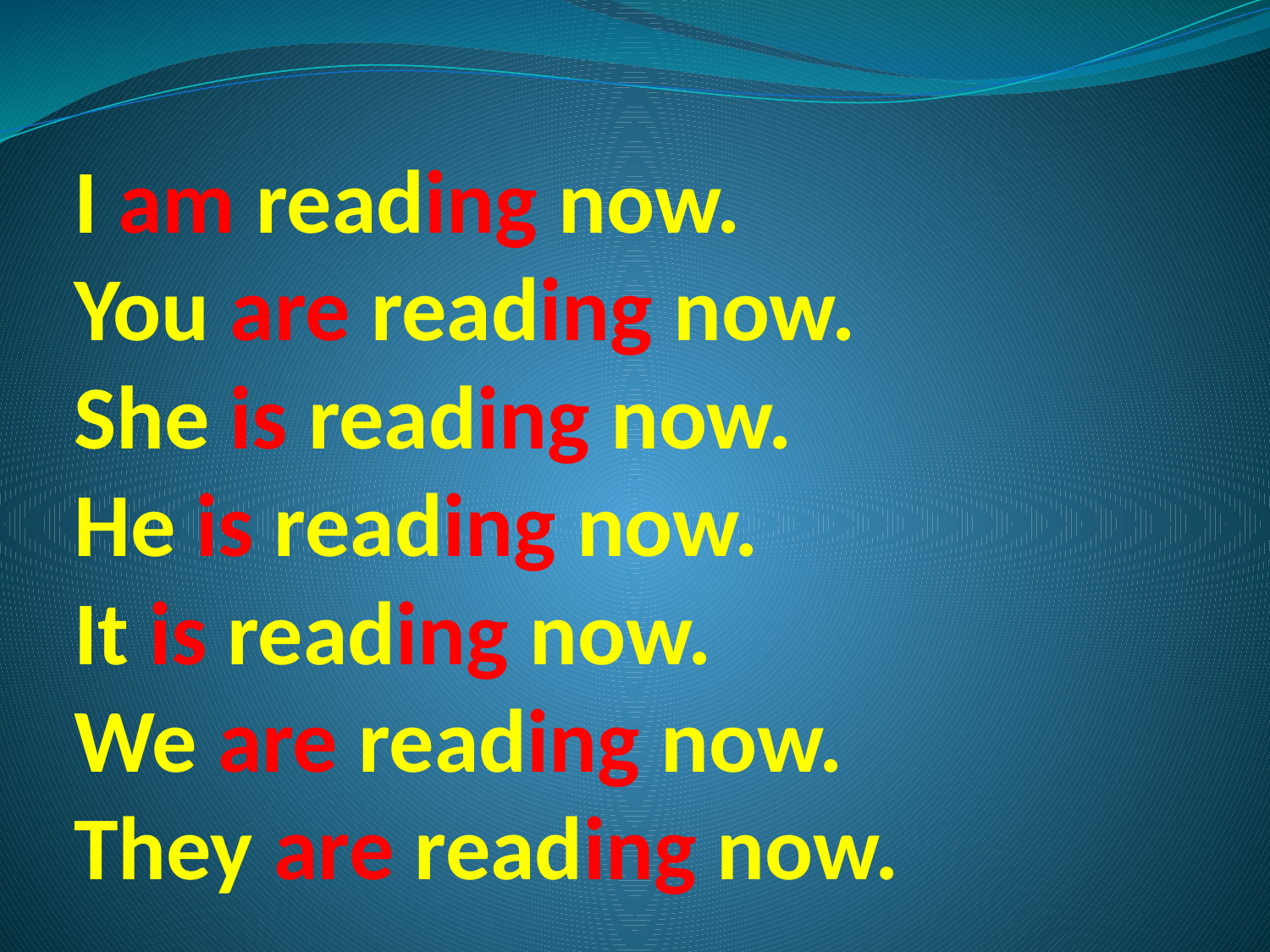

# I am reading now. You are reading now. She is reading now. Не is reading now. It is reading now. We are reading now. They are reading now.